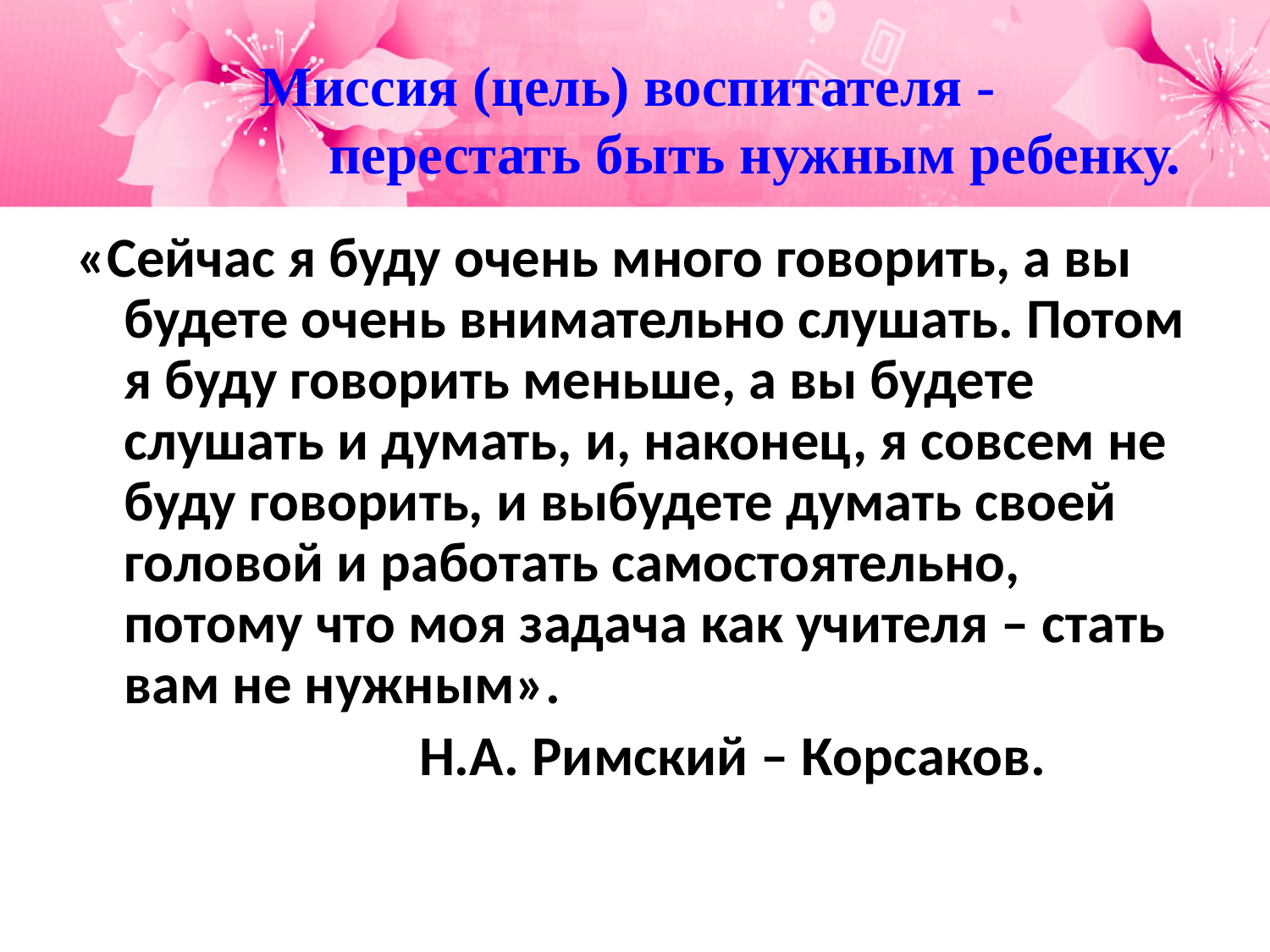

Миссия (цель) воспитателя -
                 перестать быть нужным ребенку.
«Сейчас я буду очень много говорить, а вы будете очень внимательно слушать. Потом я буду говорить меньше, а вы будете слушать и думать, и, наконец, я совсем не буду говорить, и выбудете думать своей головой и работать самостоятельно, потому что моя задача как учителя – стать вам не нужным».
                           Н.А. Римский – Корсаков.